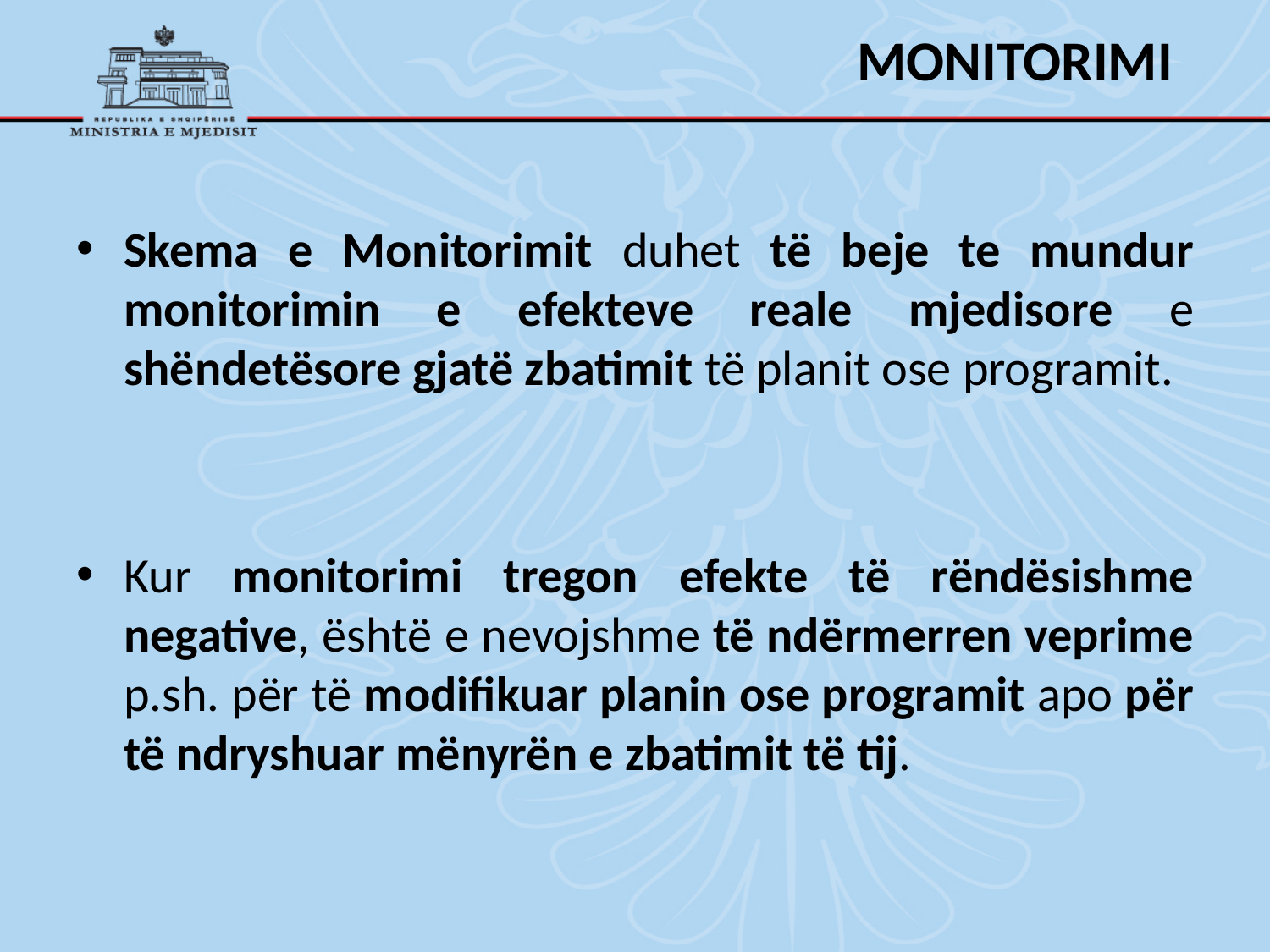

# MONITORIMI
Skema e Monitorimit duhet të beje te mundur monitorimin e efekteve reale mjedisore e shëndetësore gjatë zbatimit të planit ose programit.

Kur monitorimi tregon efekte të rëndësishme negative, është e nevojshme të ndërmerren veprime p.sh. për të modifikuar planin ose programit apo për të ndryshuar mënyrën e zbatimit të tij.